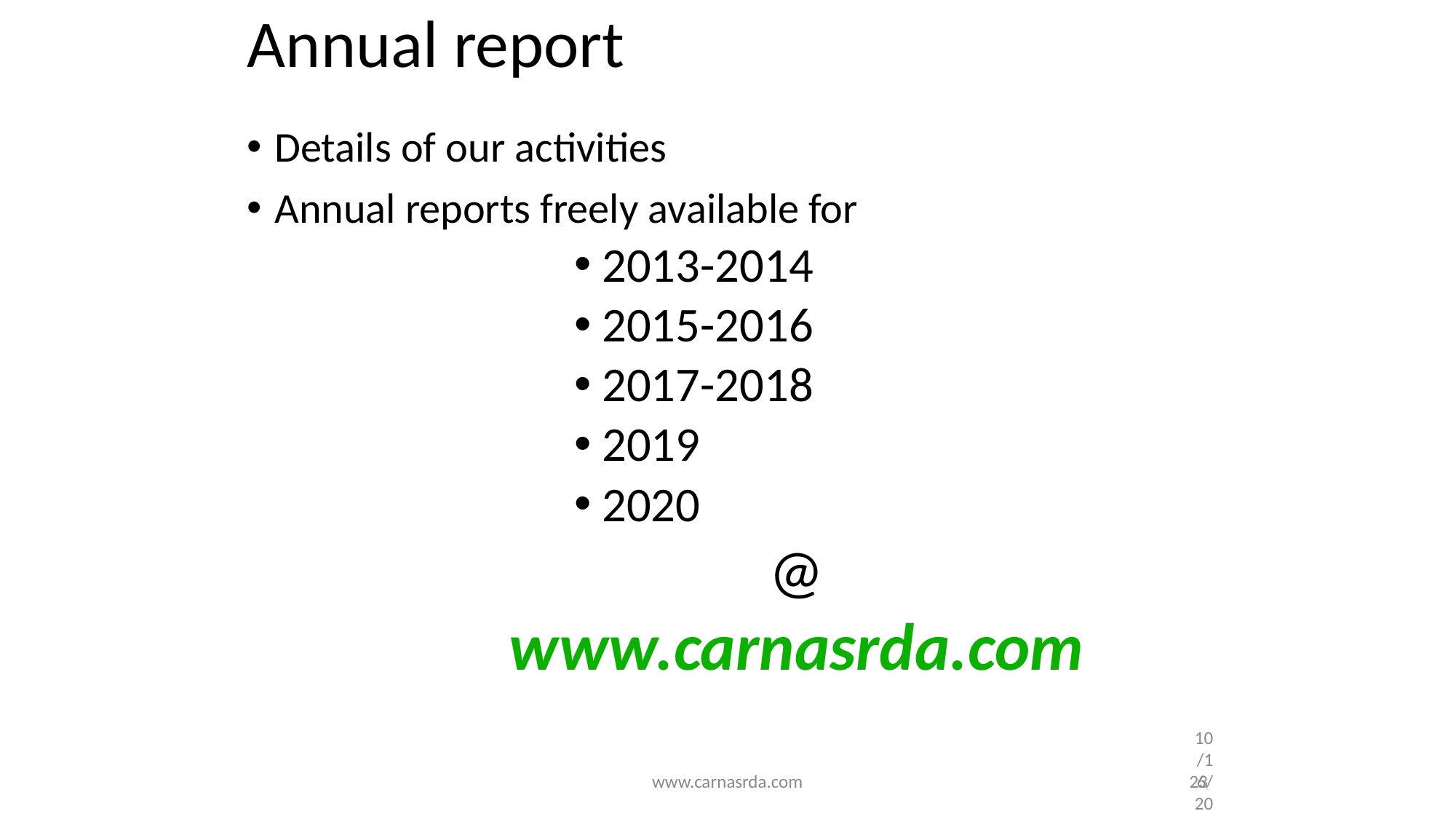

# Annual report
Details of our activities
Annual reports freely available for
2013-2014
2015-2016
2017-2018
2019
2020
@
www.carnasrda.com

www.carnasrda.com
23
10/16/2022